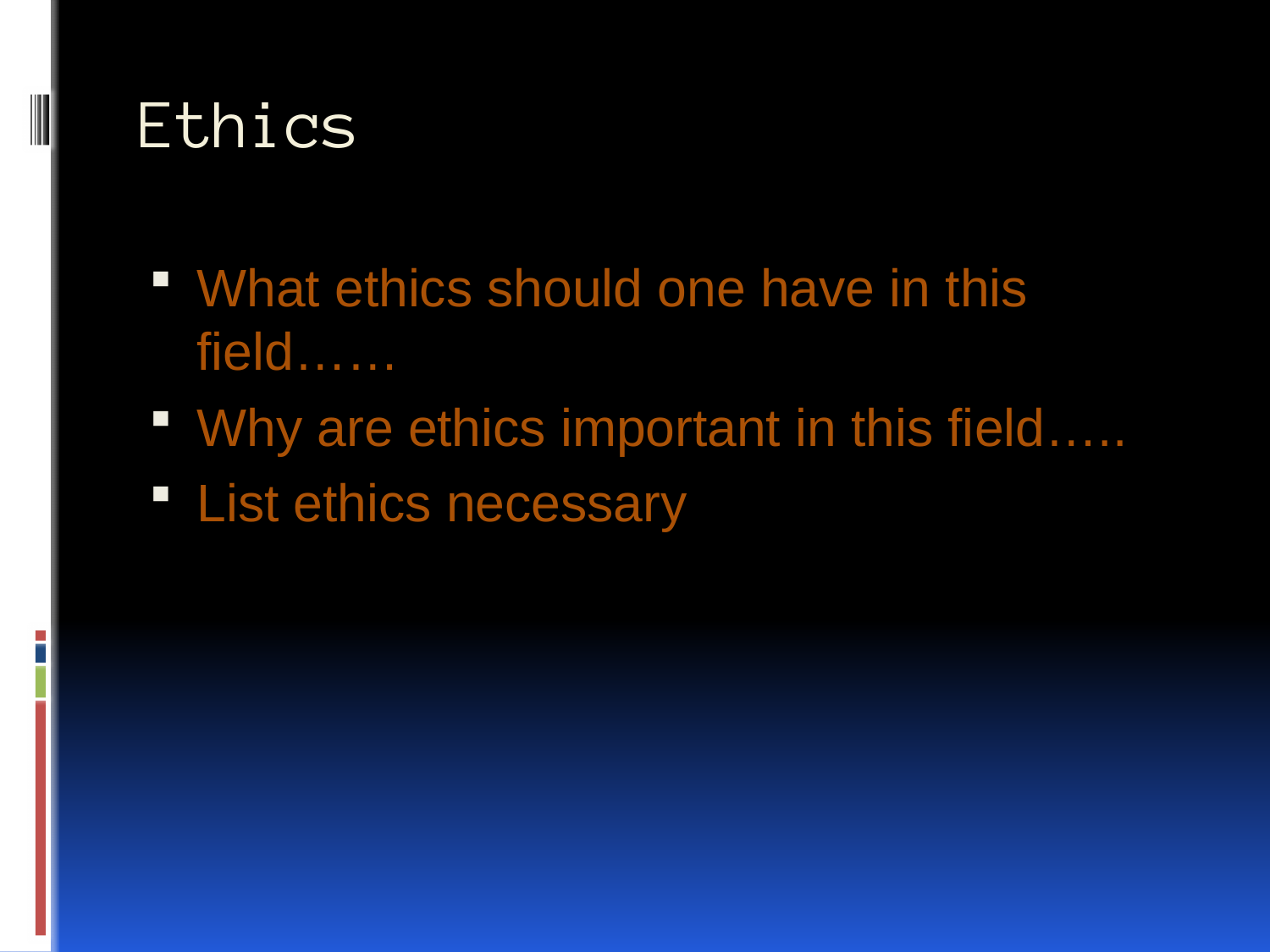

# Ethics
What ethics should one have in this field……
Why are ethics important in this field…..
List ethics necessary